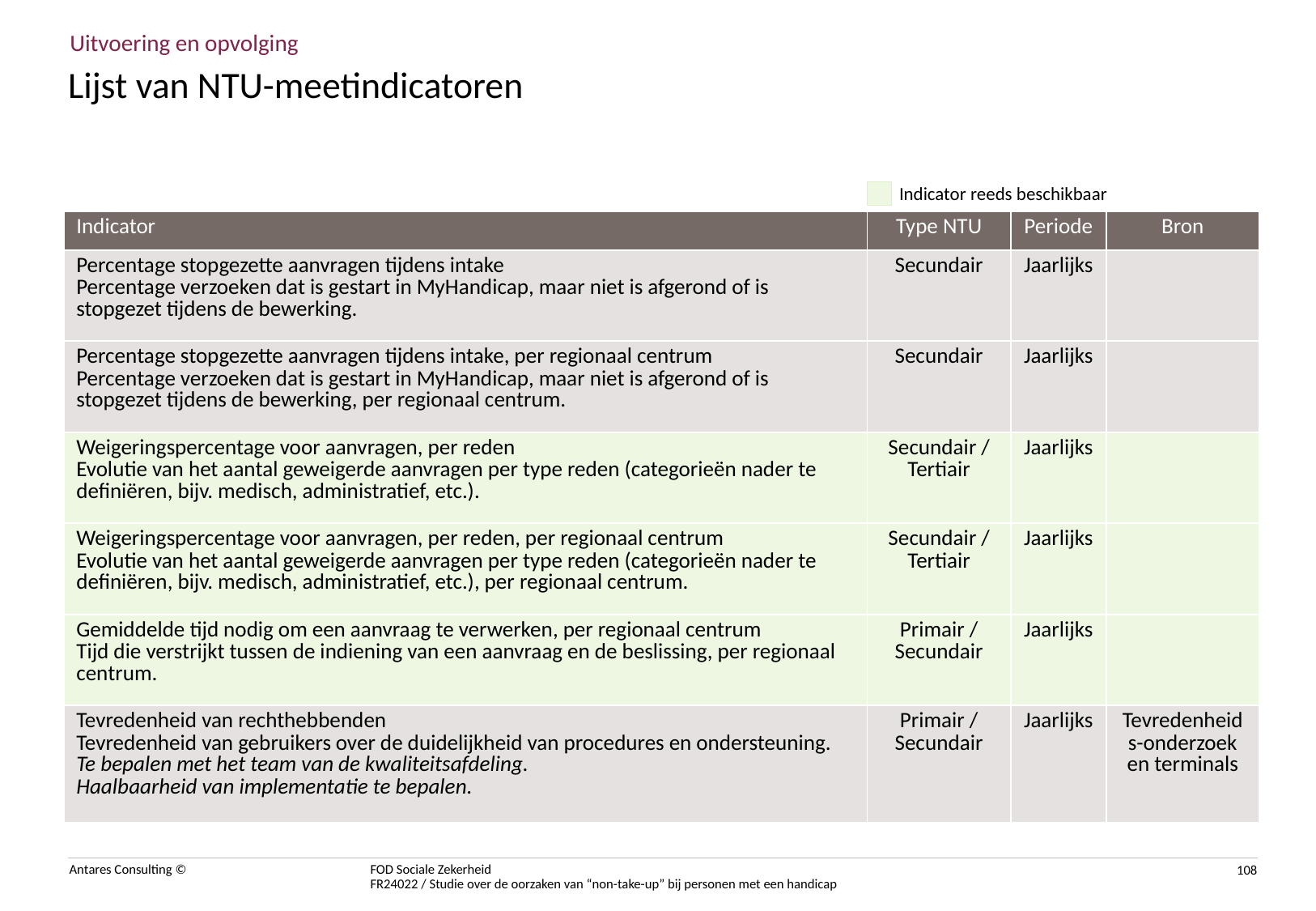

Uitvoering en opvolging
# Lijst van NTU-meetindicatoren
Indicator reeds beschikbaar

| Indicator | Type NTU | Periode | Bron |
| --- | --- | --- | --- |
| Percentage stopgezette aanvragen tijdens intake Percentage verzoeken dat is gestart in MyHandicap, maar niet is afgerond of is stopgezet tijdens de bewerking. | Secundair | Jaarlijks |  |
| Percentage stopgezette aanvragen tijdens intake, per regionaal centrum Percentage verzoeken dat is gestart in MyHandicap, maar niet is afgerond of is stopgezet tijdens de bewerking, per regionaal centrum. | Secundair | Jaarlijks |  |
| Weigeringspercentage voor aanvragen, per reden Evolutie van het aantal geweigerde aanvragen per type reden (categorieën nader te definiëren, bijv. medisch, administratief, etc.). | Secundair / Tertiair | Jaarlijks |  |
| Weigeringspercentage voor aanvragen, per reden, per regionaal centrum Evolutie van het aantal geweigerde aanvragen per type reden (categorieën nader te definiëren, bijv. medisch, administratief, etc.), per regionaal centrum. | Secundair / Tertiair | Jaarlijks |  |
| Gemiddelde tijd nodig om een aanvraag te verwerken, per regionaal centrum Tijd die verstrijkt tussen de indiening van een aanvraag en de beslissing, per regionaal centrum. | Primair / Secundair | Jaarlijks |  |
| Tevredenheid van rechthebbenden Tevredenheid van gebruikers over de duidelijkheid van procedures en ondersteuning. Te bepalen met het team van de kwaliteitsafdeling. Haalbaarheid van implementatie te bepalen. | Primair / Secundair | Jaarlijks | Tevredenheids-onderzoek en terminals |